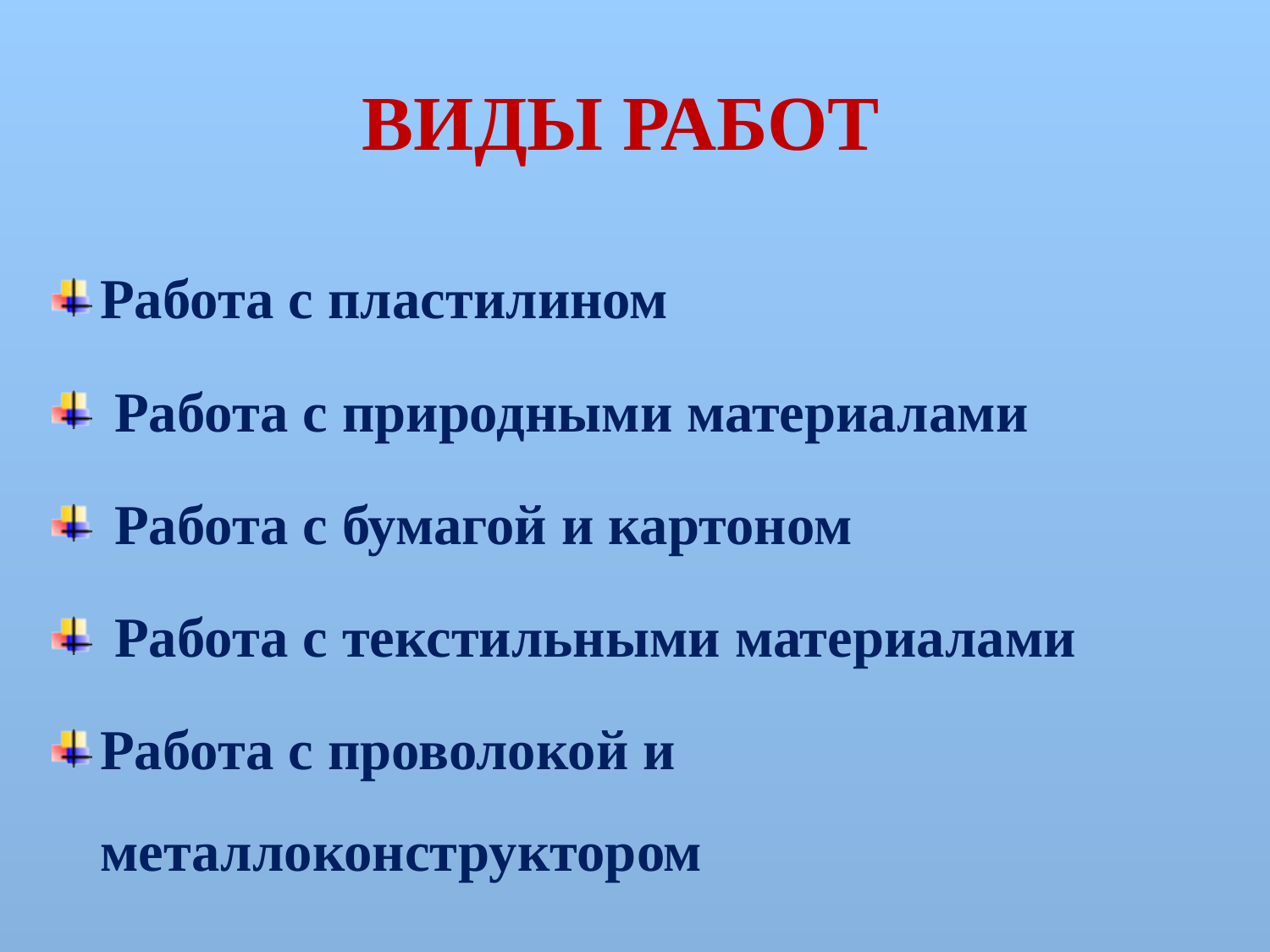

# ВИДЫ РАБОТ
Работа с пластилином
 Работа с природными материалами
 Работа с бумагой и картоном
 Работа с текстильными материалами
Работа с проволокой и        металлоконструктором